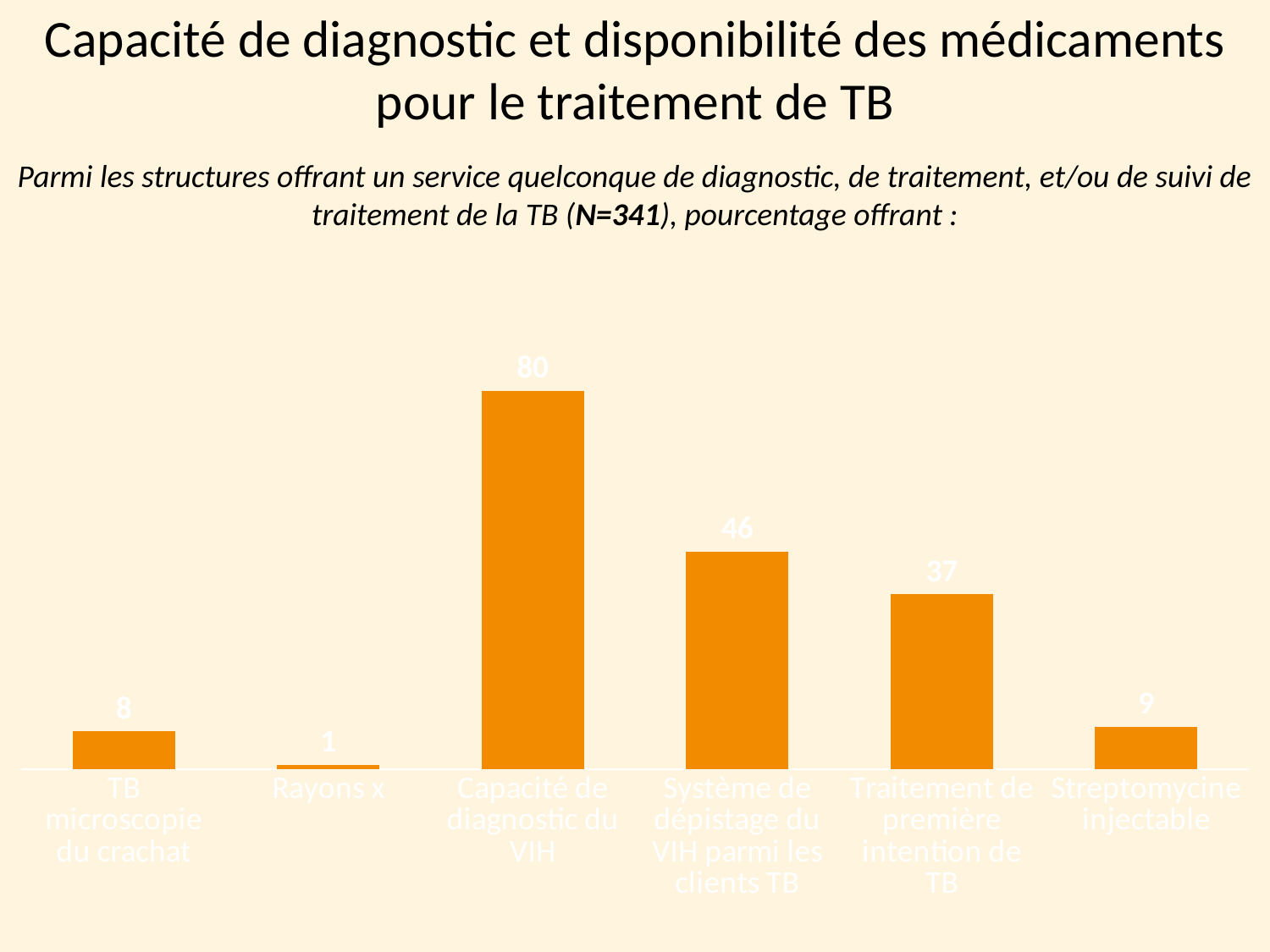

# Capacité de diagnostic et disponibilité des médicaments pour le traitement de TB
Parmi les structures offrant un service quelconque de diagnostic, de traitement, et/ou de suivi de traitement de la TB (N=341), pourcentage offrant :

### Chart

| Category | Series 1 |
|---|---|
| TB microscopie du crachat | 8.0 |
| Rayons x | 1.0 |
| Capacité de diagnostic du VIH | 80.0 |
| Système de dépistage du VIH parmi les clients TB | 46.0 |
| Traitement de première intention de TB | 37.0 |
| Streptomycine injectable | 9.0 |